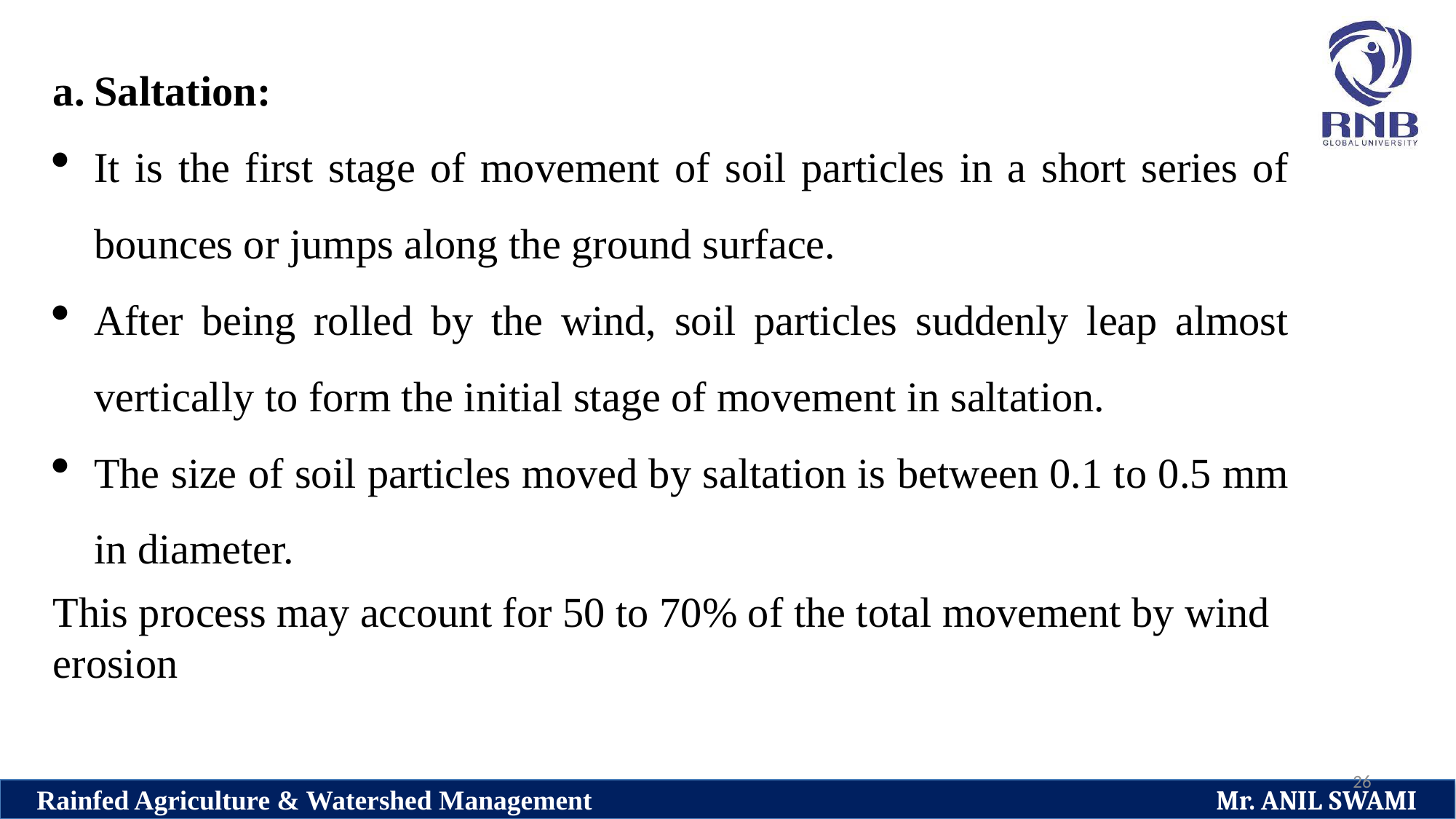

Saltation:
It is the first stage of movement of soil particles in a short series of bounces or jumps along the ground surface.
After being rolled by the wind, soil particles suddenly leap almost vertically to form the initial stage of movement in saltation.
The size of soil particles moved by saltation is between 0.1 to 0.5 mm in diameter.
This process may account for 50 to 70% of the total movement by wind erosion
26